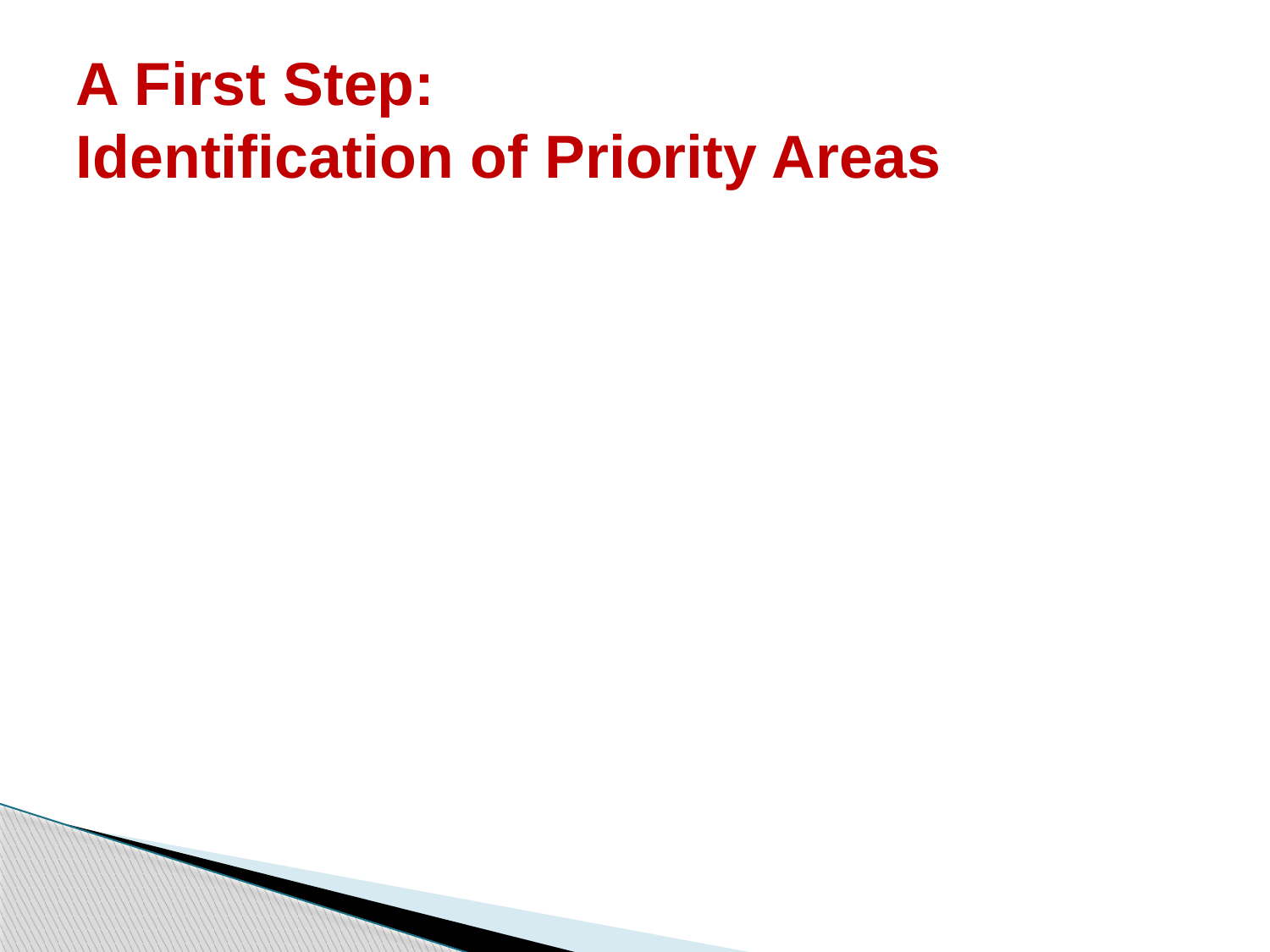

# A First Step: Identification of Priority Areas